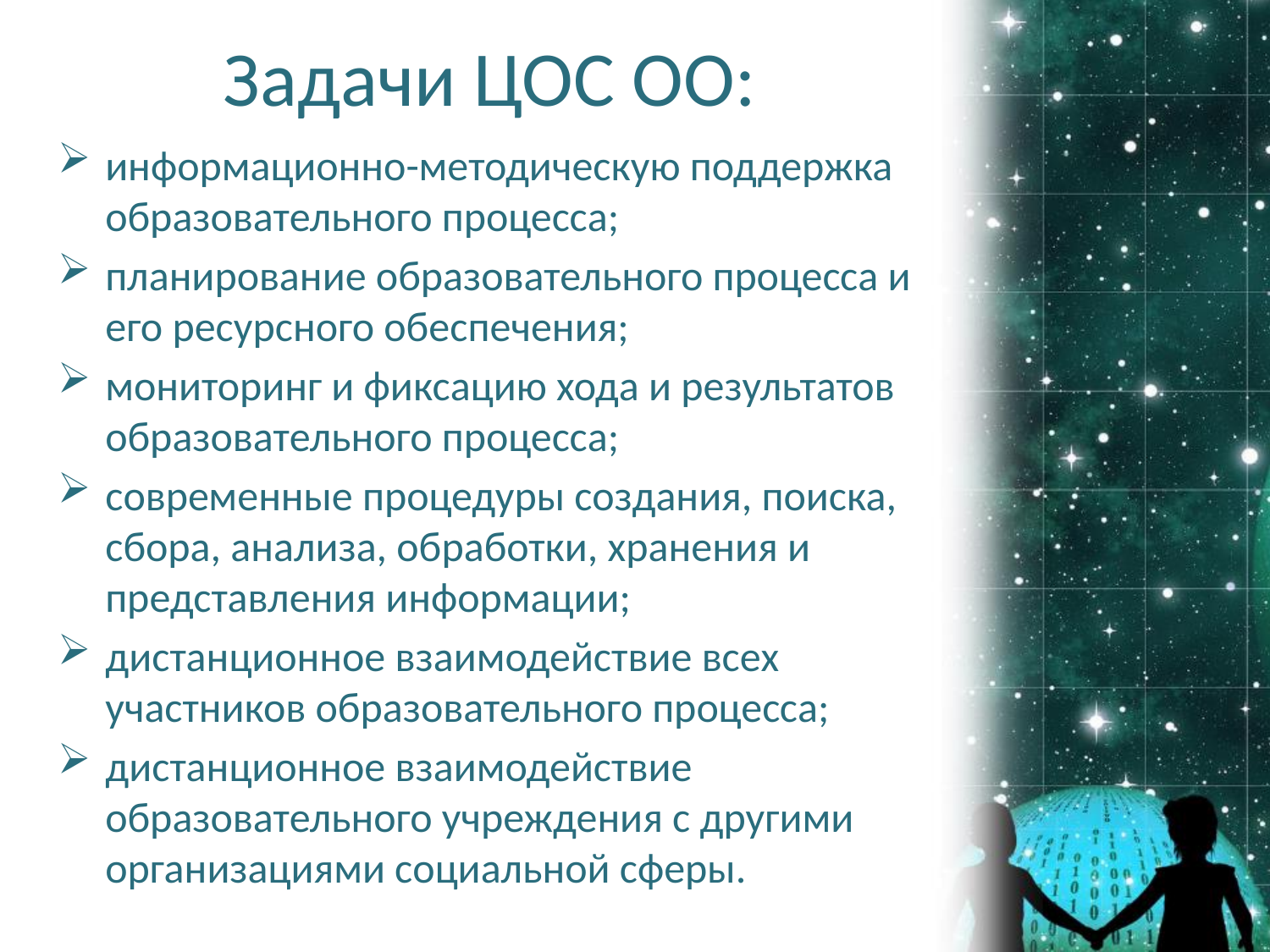

# Задачи ЦОС ОО:
информационно-методическую поддержка образовательного процесса;
планирование образовательного процесса и его ресурсного обеспечения;
мониторинг и фиксацию хода и результатов образовательного процесса;
современные процедуры создания, поиска, сбора, анализа, обработки, хранения и представления информации;
дистанционное взаимодействие всех участников образовательного процесса;
дистанционное взаимодействие образовательного учреждения с другими организациями социальной сферы.